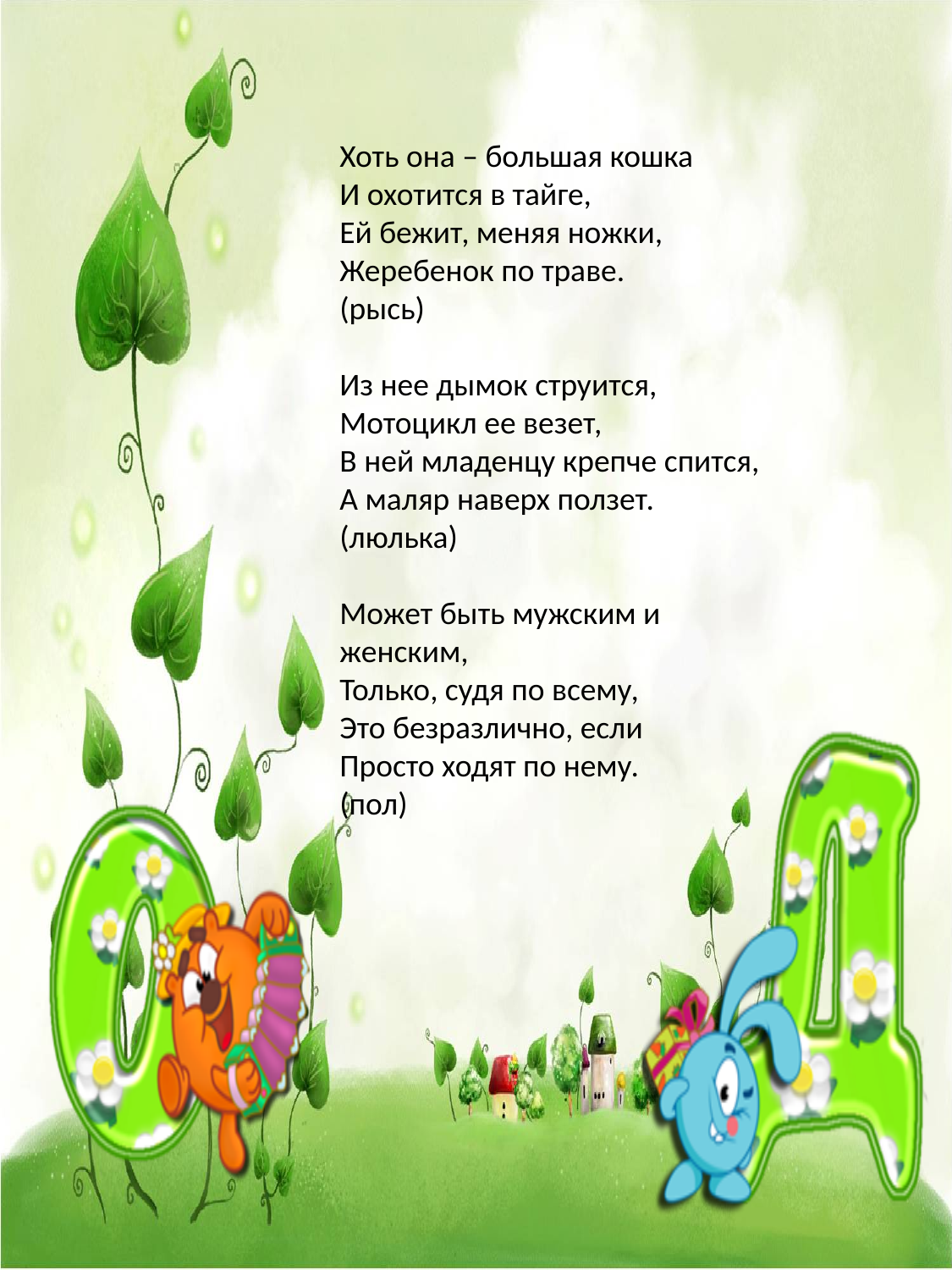

Хоть она – большая кошка
И охотится в тайге,
Ей бежит, меняя ножки,
Жеребенок по траве.
(рысь)
Из нее дымок струится,
Мотоцикл ее везет,
В ней младенцу крепче спится,
А маляр наверх ползет.
(люлька)
Может быть мужским и женским,
Только, судя по всему,
Это безразлично, если
Просто ходят по нему.
(пол)